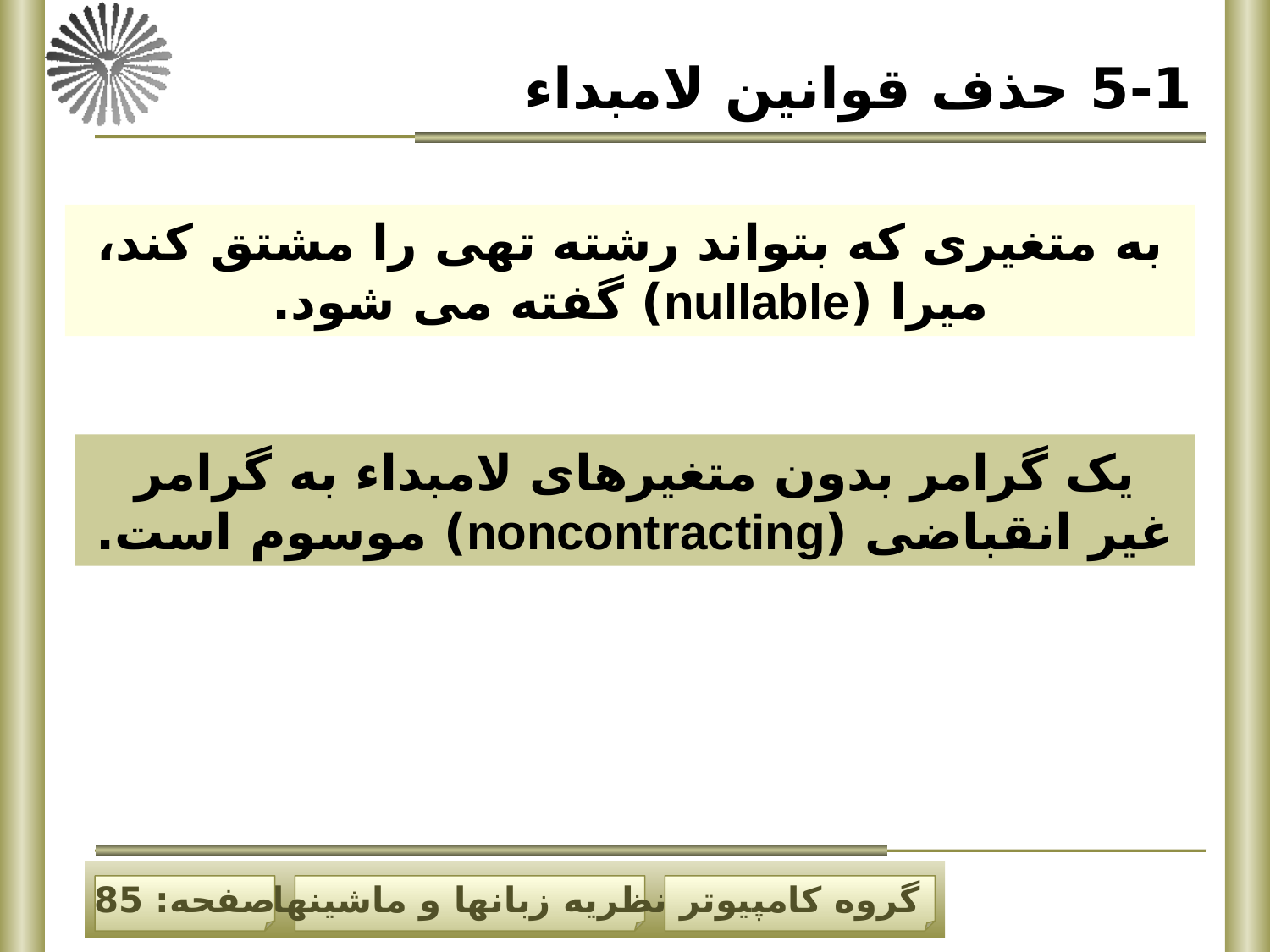

5-1 حذف قوانین لامبداء
به متغیری که بتواند رشته تهی را مشتق کند، میرا (nullable) گفته می شود.
یک گرامر بدون متغیرهای لامبداء به گرامر غیر انقباضی (noncontracting) موسوم است.